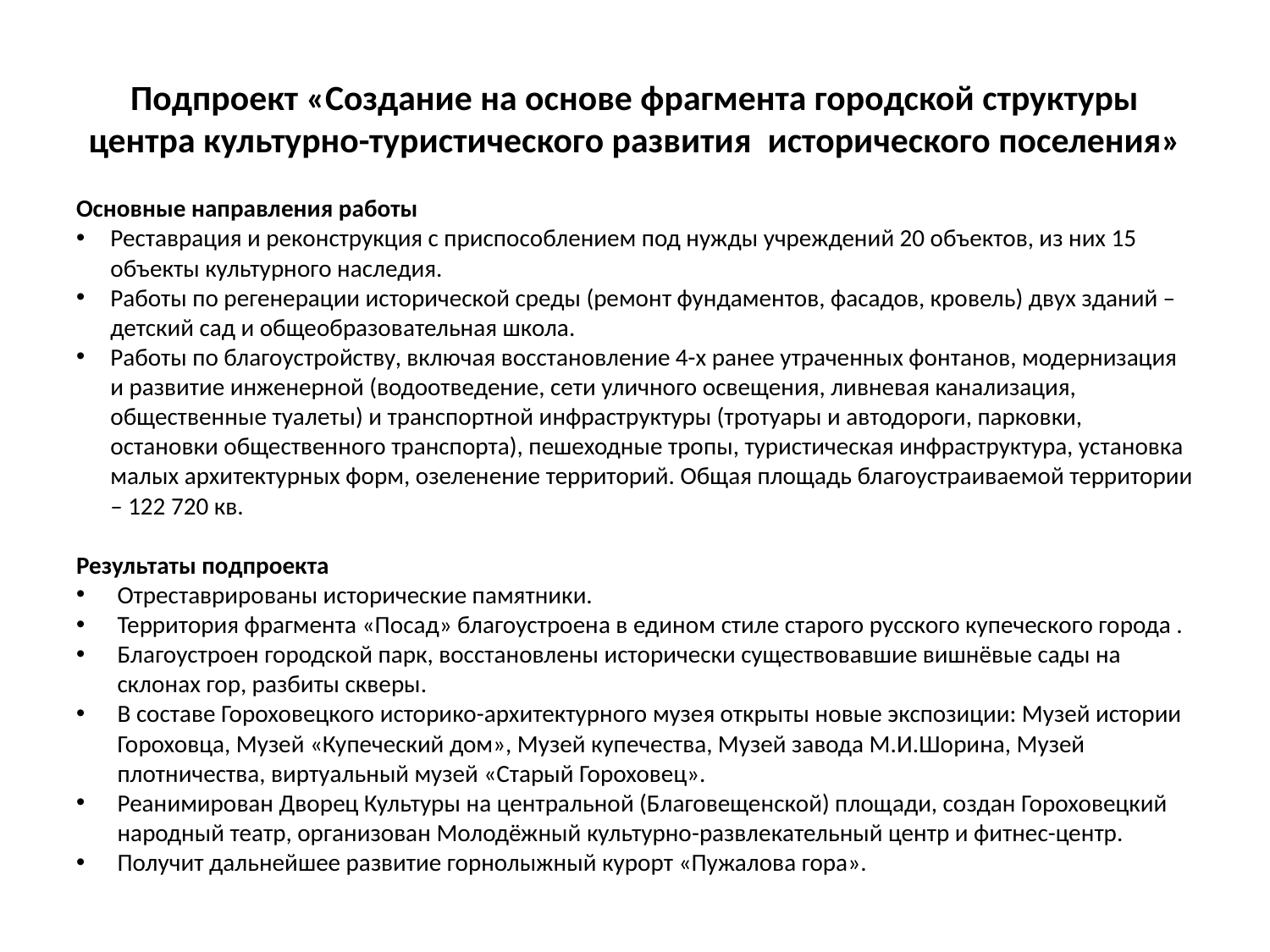

# Подпроект «Создание на основе фрагмента городской структуры центра культурно-туристического развития  исторического поселения»
Основные направления работы
Реставрация и реконструкция с приспособлением под нужды учреждений 20 объектов, из них 15 объекты культурного наследия.
Работы по регенерации исторической среды (ремонт фундаментов, фасадов, кровель) двух зданий – детский сад и общеобразовательная школа.
Работы по благоустройству, включая восстановление 4-х ранее утраченных фонтанов, модернизация и развитие инженерной (водоотведение, сети уличного освещения, ливневая канализация, общественные туалеты) и транспортной инфраструктуры (тротуары и автодороги, парковки, остановки общественного транспорта), пешеходные тропы, туристическая инфраструктура, установка малых архитектурных форм, озеленение территорий. Общая площадь благоустраиваемой территории – 122 720 кв.

Результаты подпроекта
Отреставрированы исторические памятники.
Территория фрагмента «Посад» благоустроена в едином стиле старого русского купеческого города .
Благоустроен городской парк, восстановлены исторически существовавшие вишнёвые сады на склонах гор, разбиты скверы.
В составе Гороховецкого историко-архитектурного музея открыты новые экспозиции: Музей истории Гороховца, Музей «Купеческий дом», Музей купечества, Музей завода М.И.Шорина, Музей плотничества, виртуальный музей «Старый Гороховец».
Реанимирован Дворец Культуры на центральной (Благовещенской) площади, создан Гороховецкий народный театр, организован Молодёжный культурно-развлекательный центр и фитнес-центр.
Получит дальнейшее развитие горнолыжный курорт «Пужалова гора».